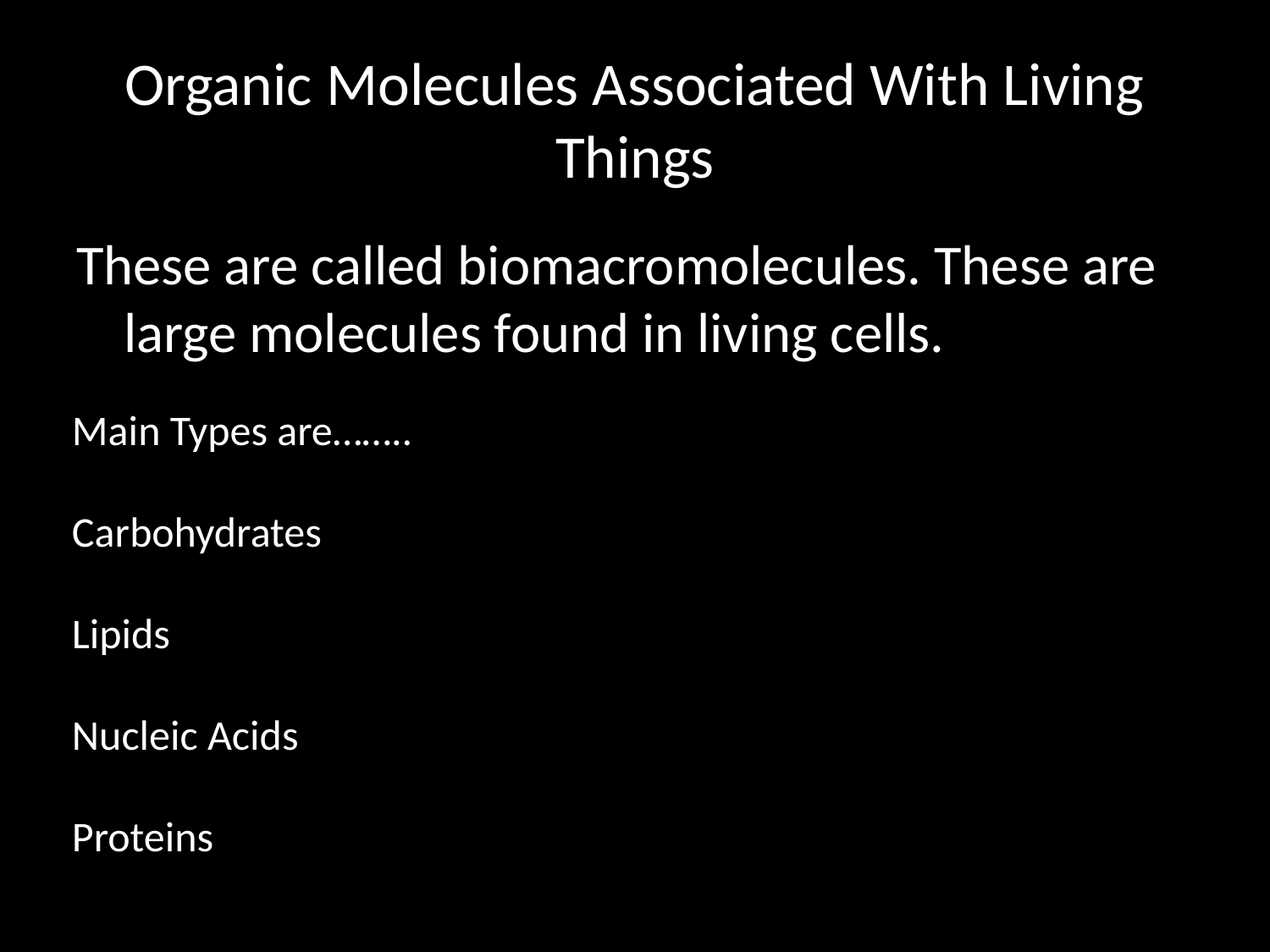

# Organic Molecules Associated With Living Things
These are called biomacromolecules. These are large molecules found in living cells.
Main Types are……..

Carbohydrates

Lipids

Nucleic Acids

Proteins